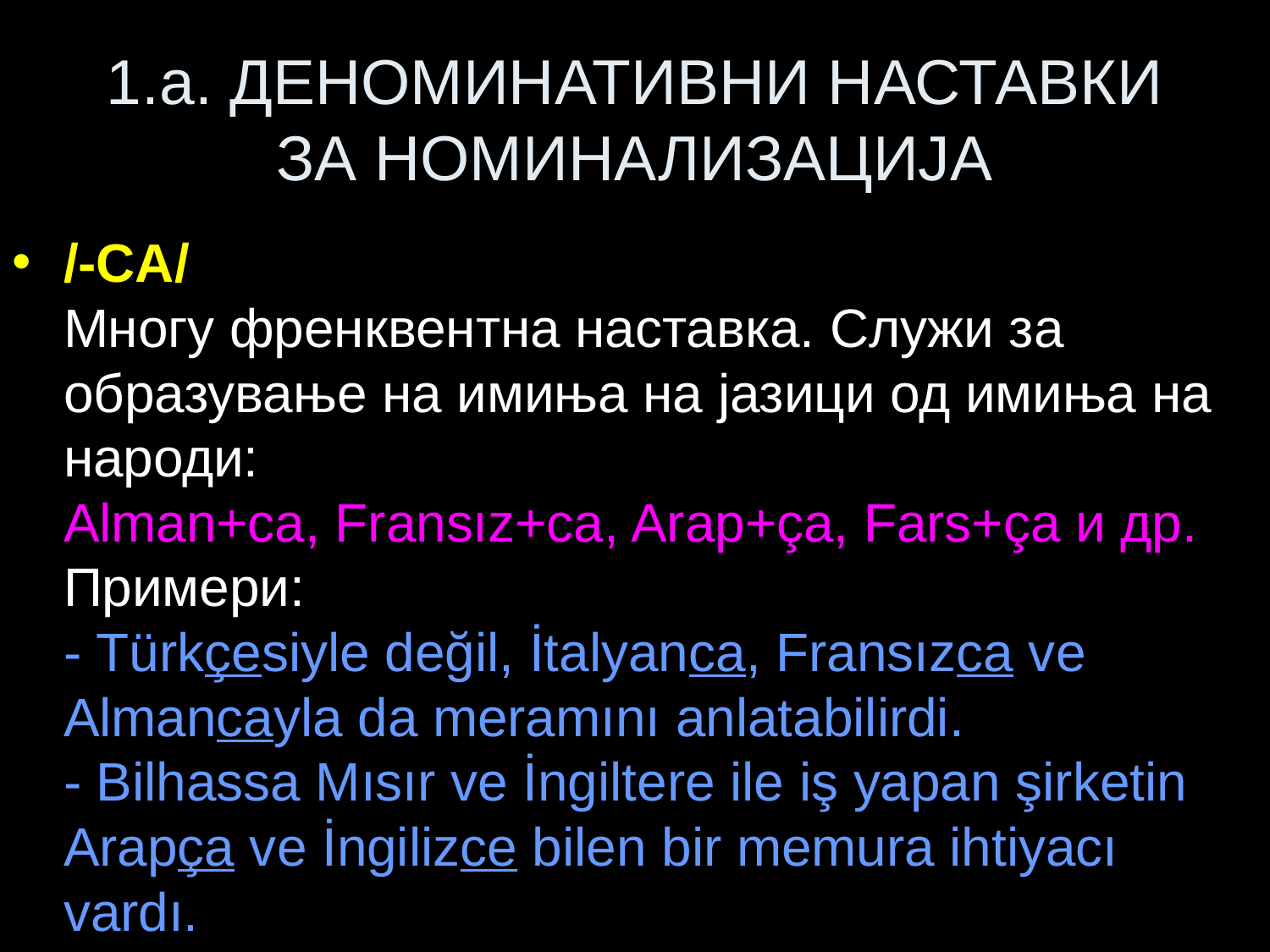

# 1.a. ДЕНОМИНАТИВНИ НАСТАВКИ ЗА НОМИНАЛИЗАЦИЈА
/-CA/
Многу френквентна наставка. Служи за образување на имиња на јазици од имиња на народи:
Alman+ca, Fransız+ca, Arap+ça, Fars+ça и др.
Примери:
- Türkçesiyle değil, İtalyanca, Fransızca ve Almancayla da meramını anlatabilirdi.
- Bilhassa Mısır ve İngiltere ile iş yapan şirketin Arapça ve İngilizce bilen bir memura ihtiyacı vardı.